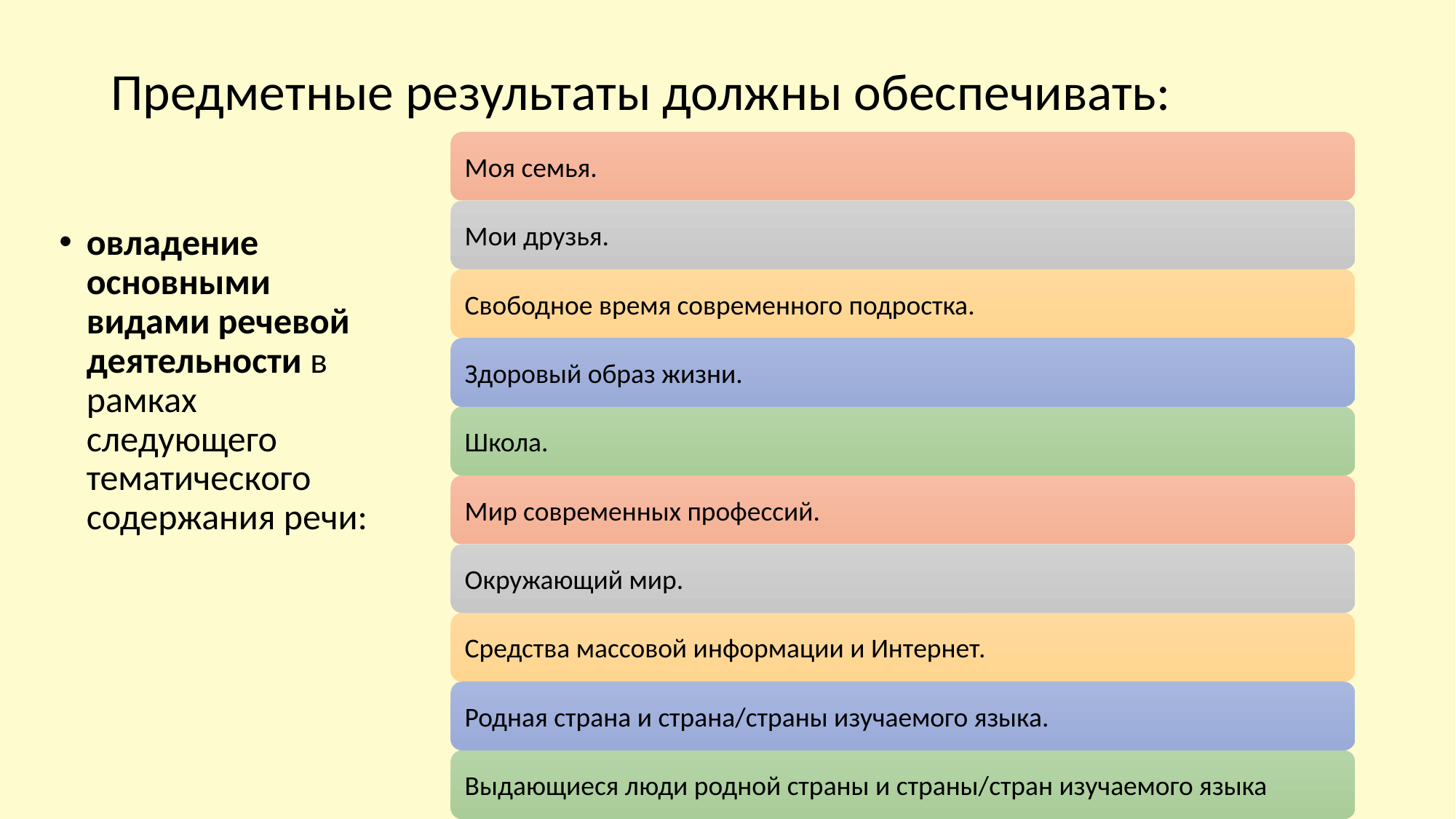

# Предметные результаты должны обеспечивать:
Моя семья.
Мои друзья.
Свободное время современного подростка.
Здоровый образ жизни.
Школа.
Мир современных профессий.
Окружающий мир.
Средства массовой информации и Интернет.
Родная страна и страна/страны изучаемого языка.
Выдающиеся люди родной страны и страны/стран изучаемого языка
овладение основными видами речевой деятельности в рамках следующего тематического содержания речи: